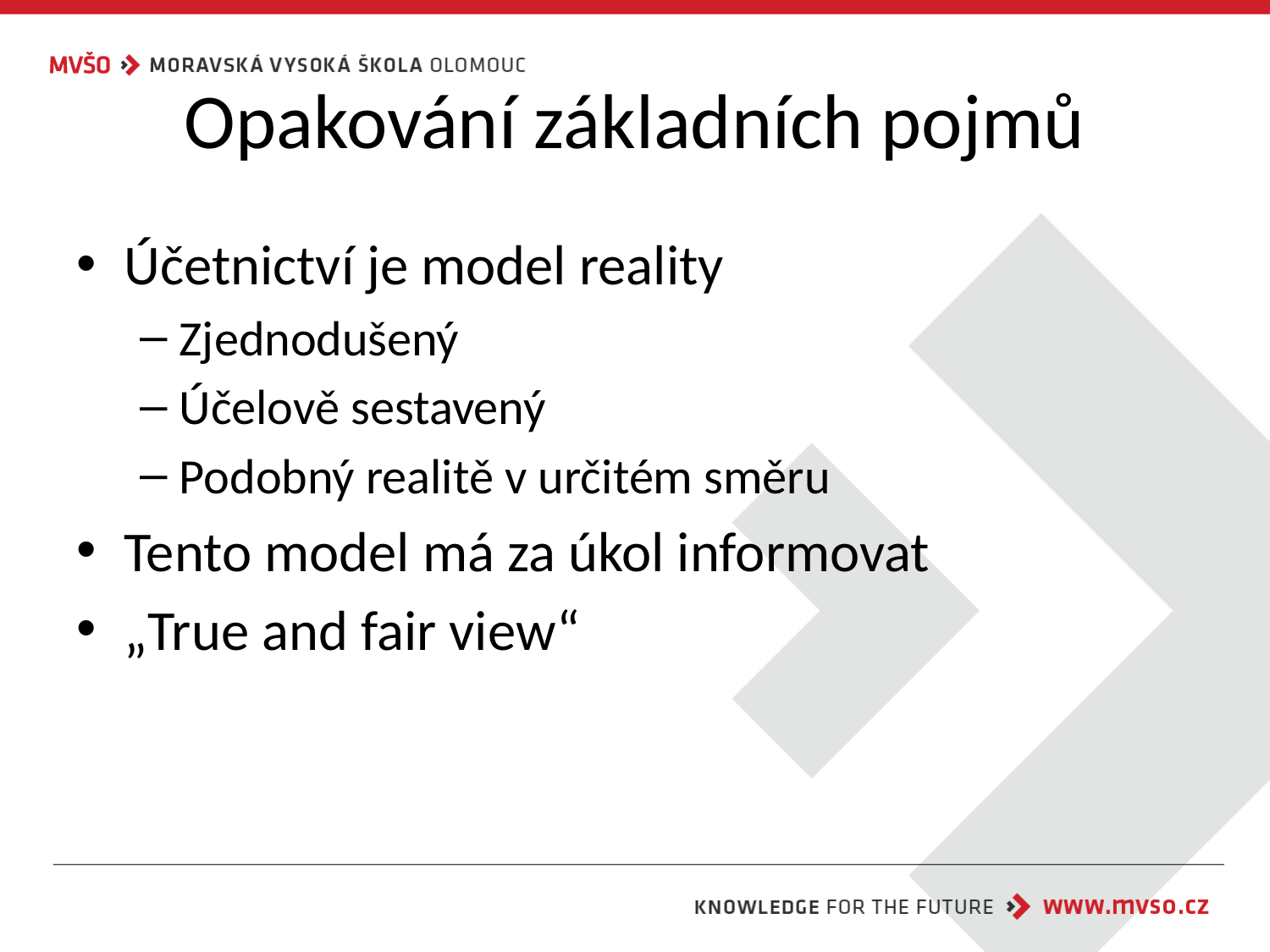

# Opakování základních pojmů
Účetnictví je model reality
Zjednodušený
Účelově sestavený
Podobný realitě v určitém směru
Tento model má za úkol informovat
„True and fair view“